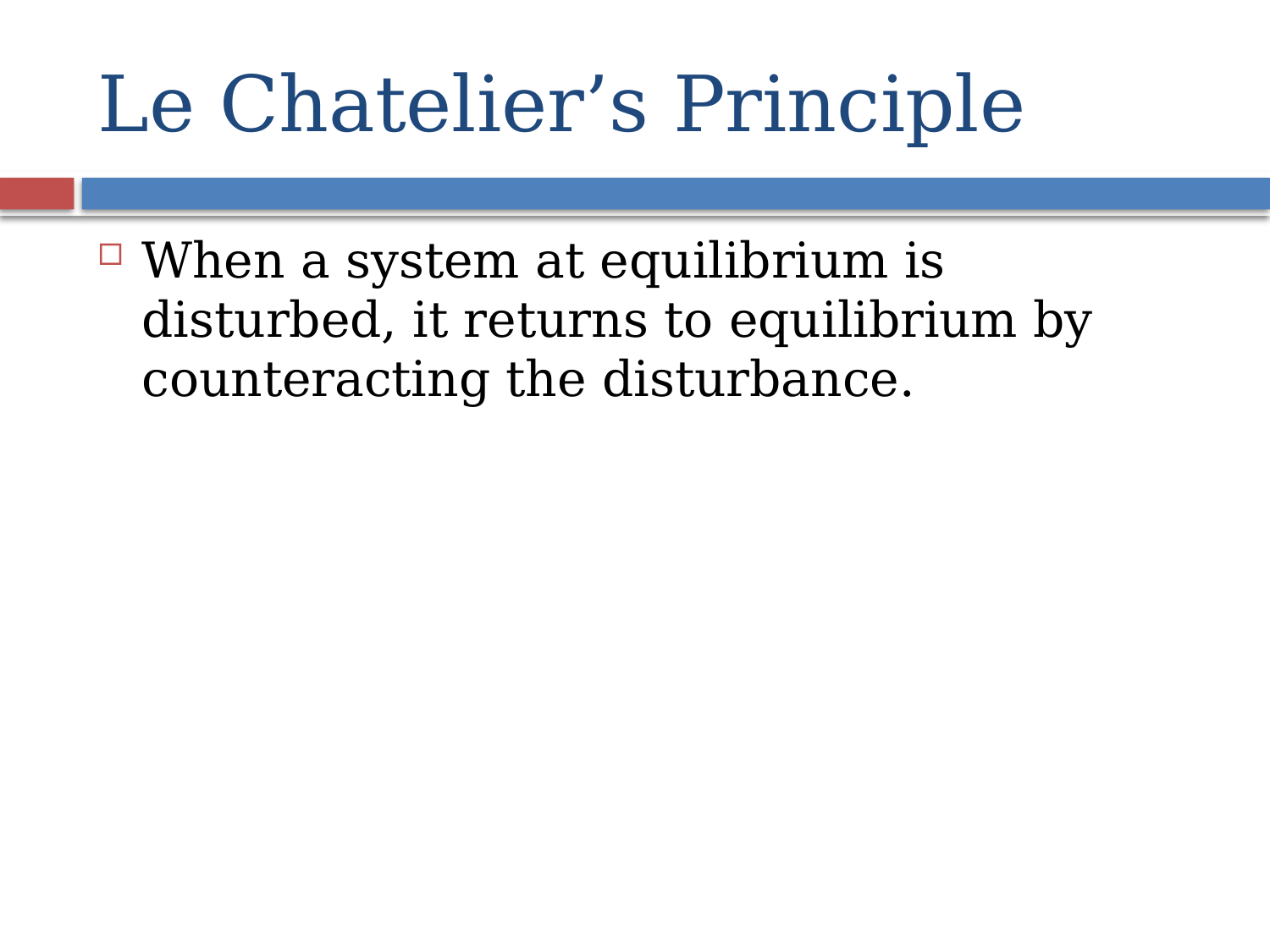

# Le Chatelier’s Principle
When a system at equilibrium is disturbed, it returns to equilibrium by counteracting the disturbance.